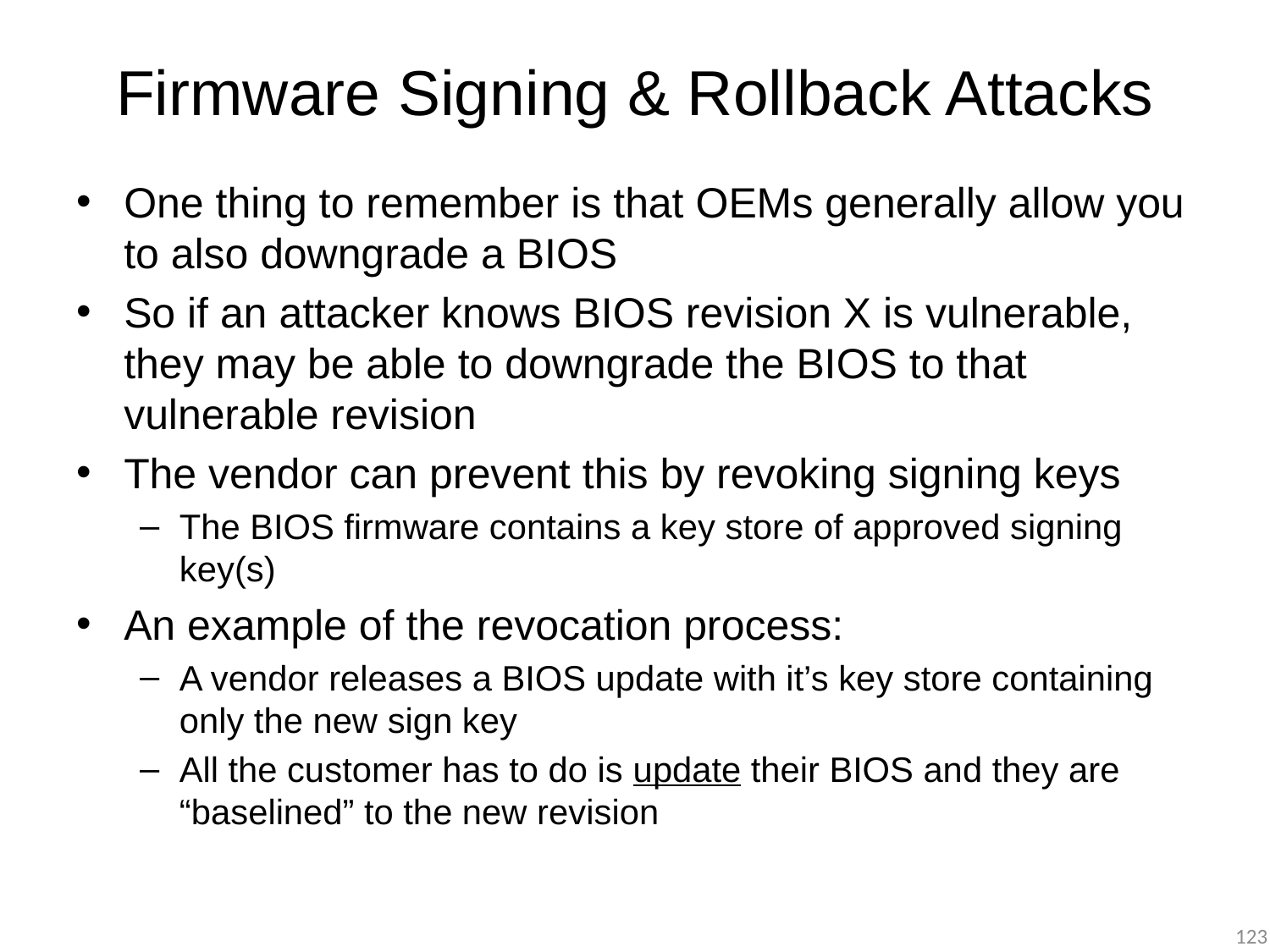

# Firmware Signing & Rollback Attacks
One thing to remember is that OEMs generally allow you to also downgrade a BIOS
So if an attacker knows BIOS revision X is vulnerable, they may be able to downgrade the BIOS to that vulnerable revision
The vendor can prevent this by revoking signing keys
The BIOS firmware contains a key store of approved signing key(s)
An example of the revocation process:
A vendor releases a BIOS update with it’s key store containing only the new sign key
All the customer has to do is update their BIOS and they are “baselined” to the new revision
123